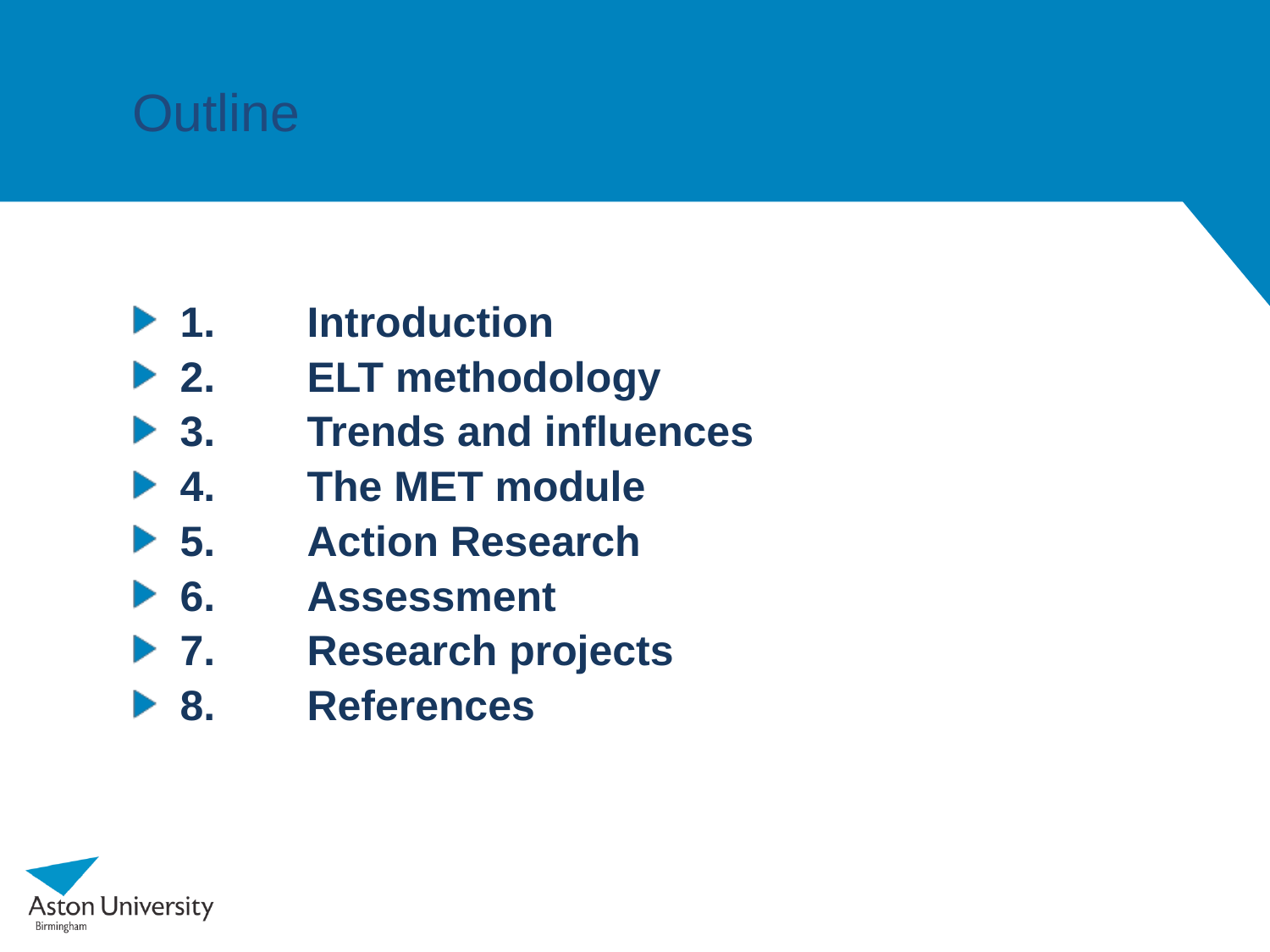

# Outline
1.	Introduction
2.	ELT methodology
3.	Trends and influences
4.	The MET module
5.	Action Research
6.	Assessment
7.	Research projects
8.	References